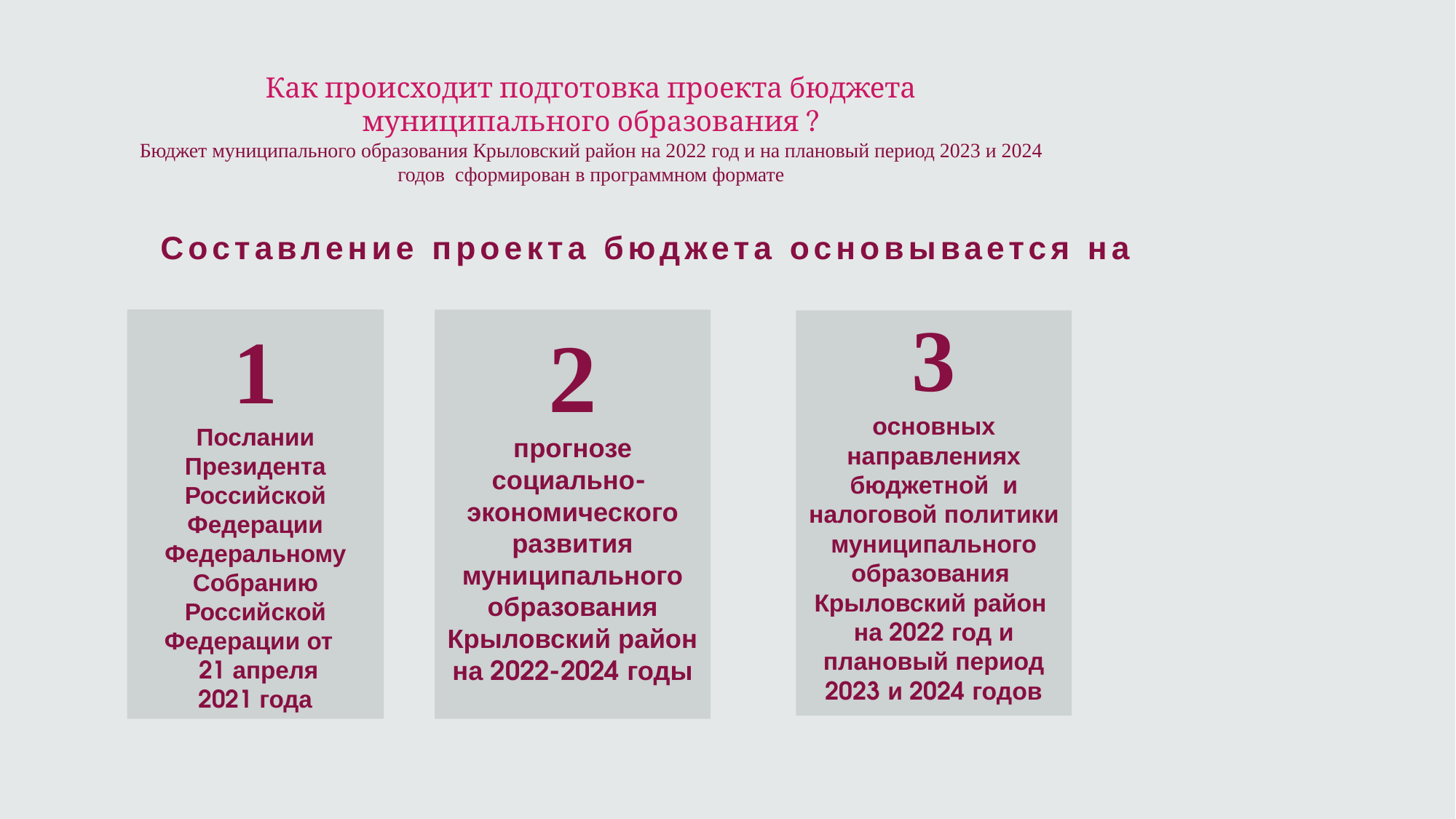

# Как происходит подготовка проекта бюджета муниципального образования ? Бюджет муниципального образования Крыловский район на 2022 год и на плановый период 2023 и 2024 годов  сформирован в программном формате
Составление проекта бюджета основывается на

1
Послании Президента Российской Федерации Федеральному Собранию Российской Федерации от
  21 апреля
2021 года

2
прогнозе
социально-
экономического
развития
муниципального образования Крыловский район
на 2022-2024 годы

3
основных направлениях бюджетной  и налоговой политики муниципального образования
Крыловский район  на 2022 год и плановый период 2023 и 2024 годов